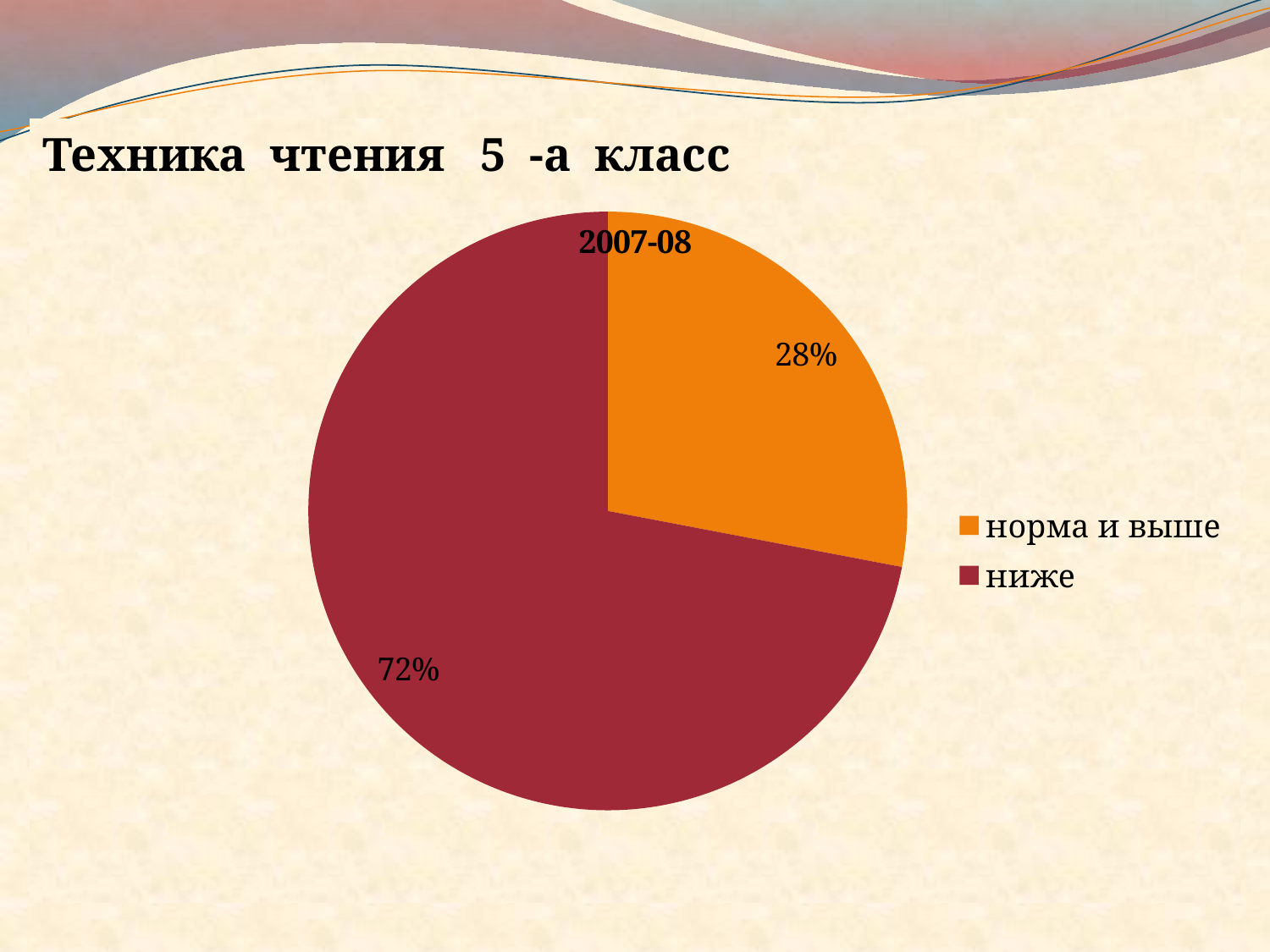

Техника  чтения   5  -а  класс

### Chart:

| Category | 2007-08 | 2008-09 |
|---|---|---|
| норма и выше  | 0.2800000000000001 | 8.0 |
| ниже | 0.7200000000000006 | 14.0 |